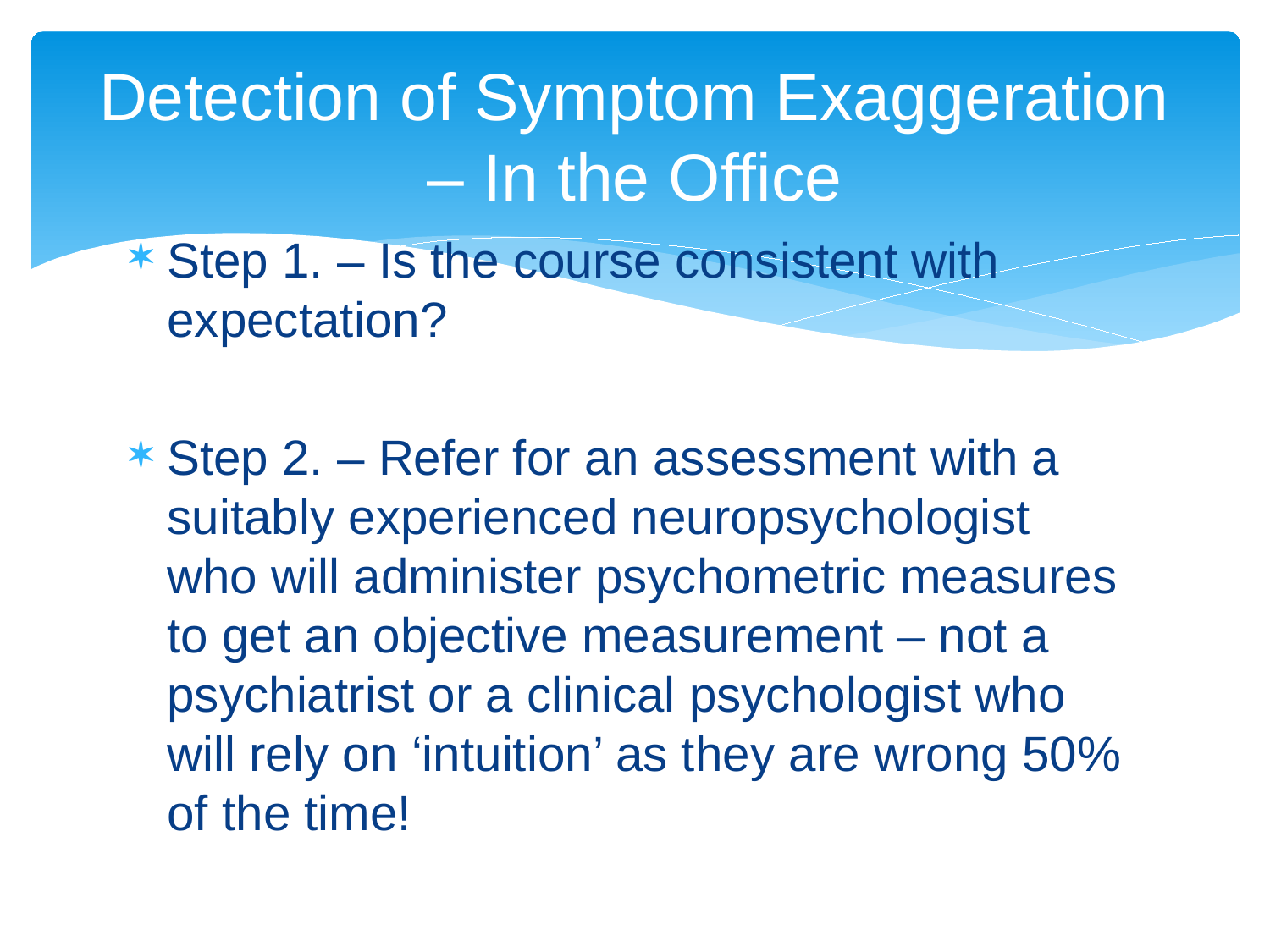

# Detection of Symptom Exaggeration – In the Office
Step 1. – Is the course consistent with expectation?

Step 2. – Refer for an assessment with a suitably experienced neuropsychologist who will administer psychometric measures to get an objective measurement – not a psychiatrist or a clinical psychologist who will rely on ‘intuition’ as they are wrong 50% of the time!